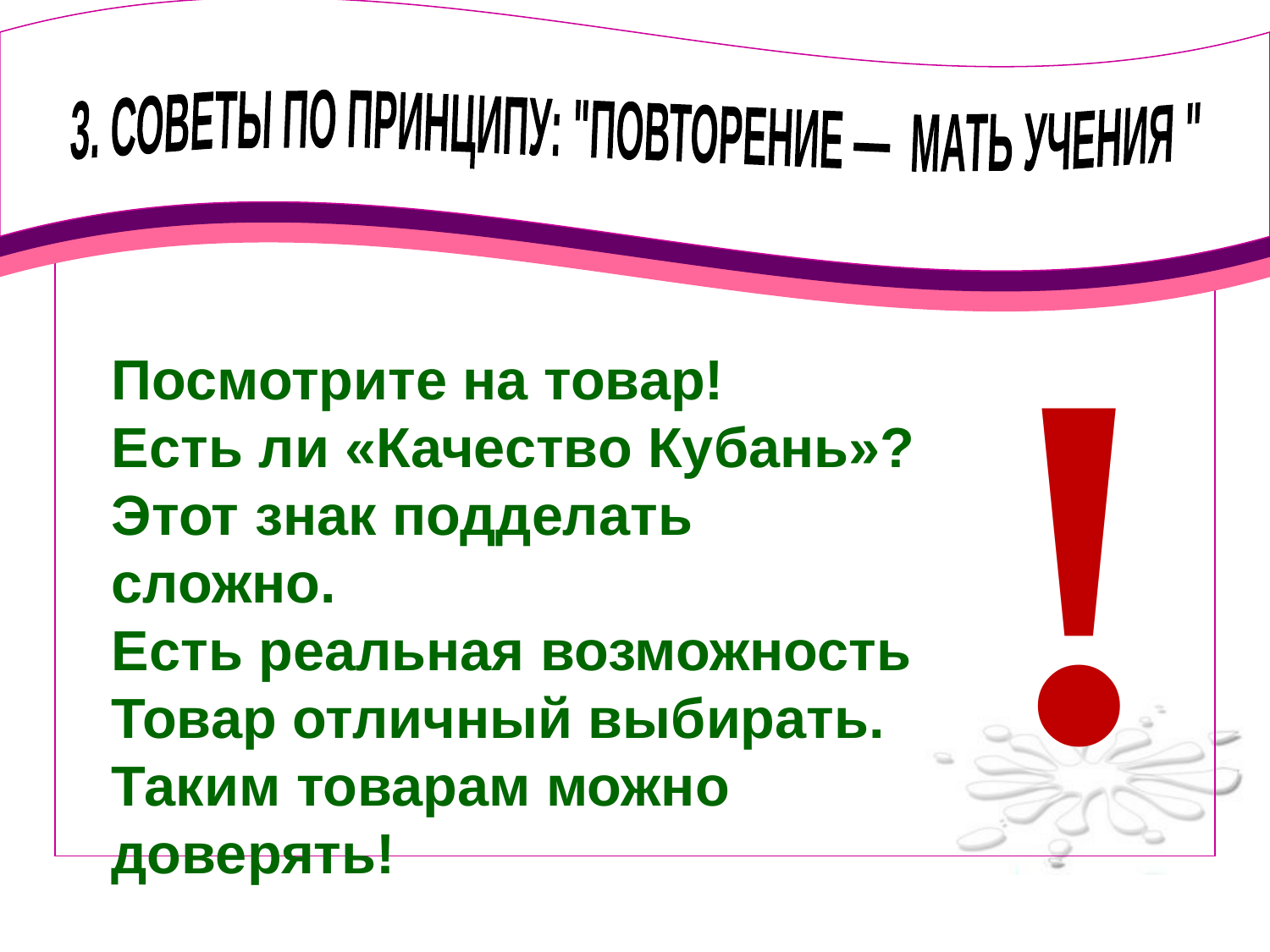

3. СОВЕТЫ ПО ПРИНЦИПУ: "ПОВТОРЕНИЕ —  МАТЬ УЧЕНИЯ "
!
Посмотрите на товар!
Есть ли «Качество Кубань»?
Этот знак подделать сложно.
Есть реальная возможность
Товар отличный выбирать.
Таким товарам можно  доверять!